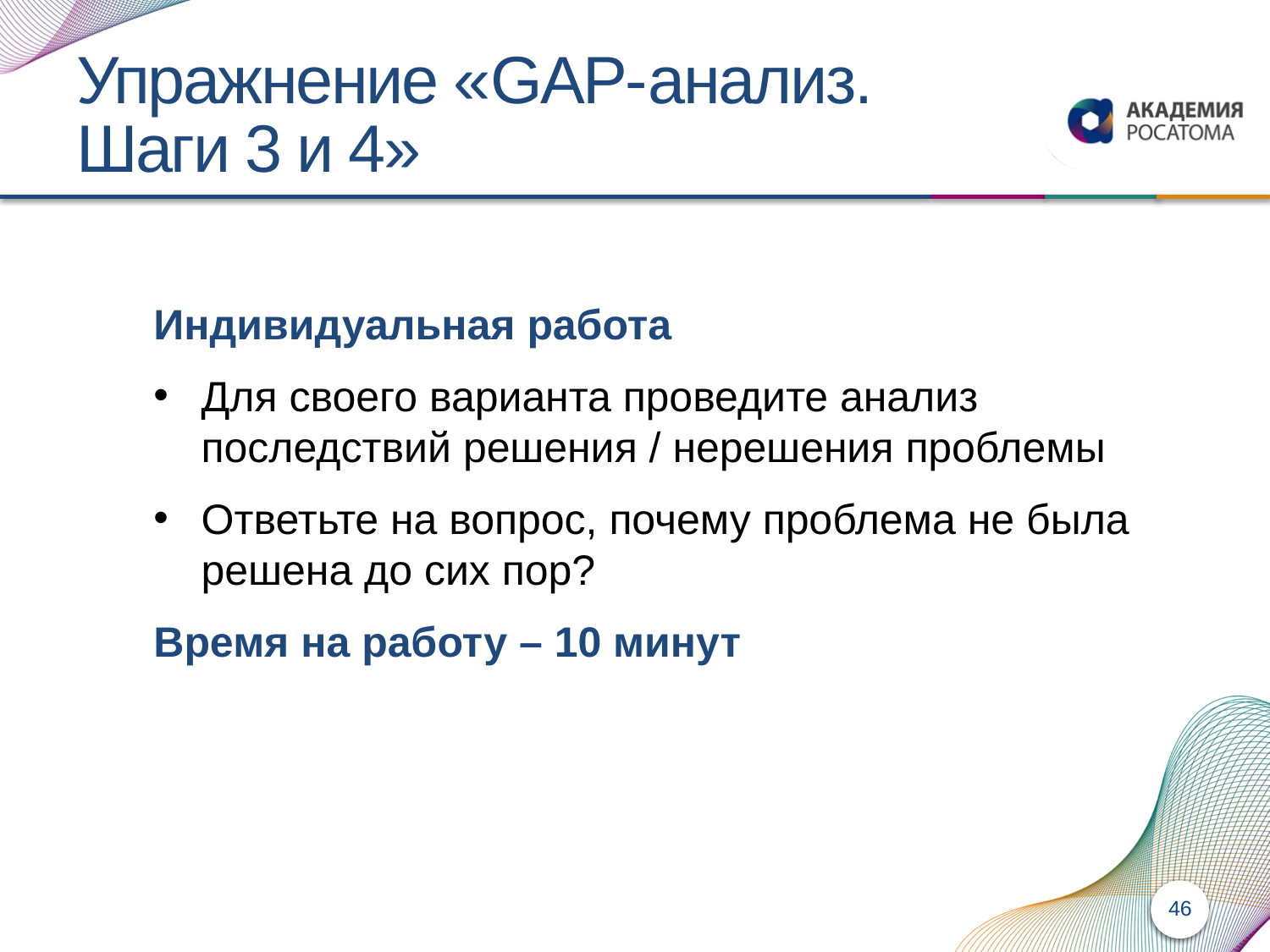

# Упражнение «GAP-анализ. Шаги 3 и 4»
Индивидуальная работа
Для своего варианта проведите анализ последствий решения / нерешения проблемы
Ответьте на вопрос, почему проблема не была решена до сих пор?
Время на работу – 10 минут
46